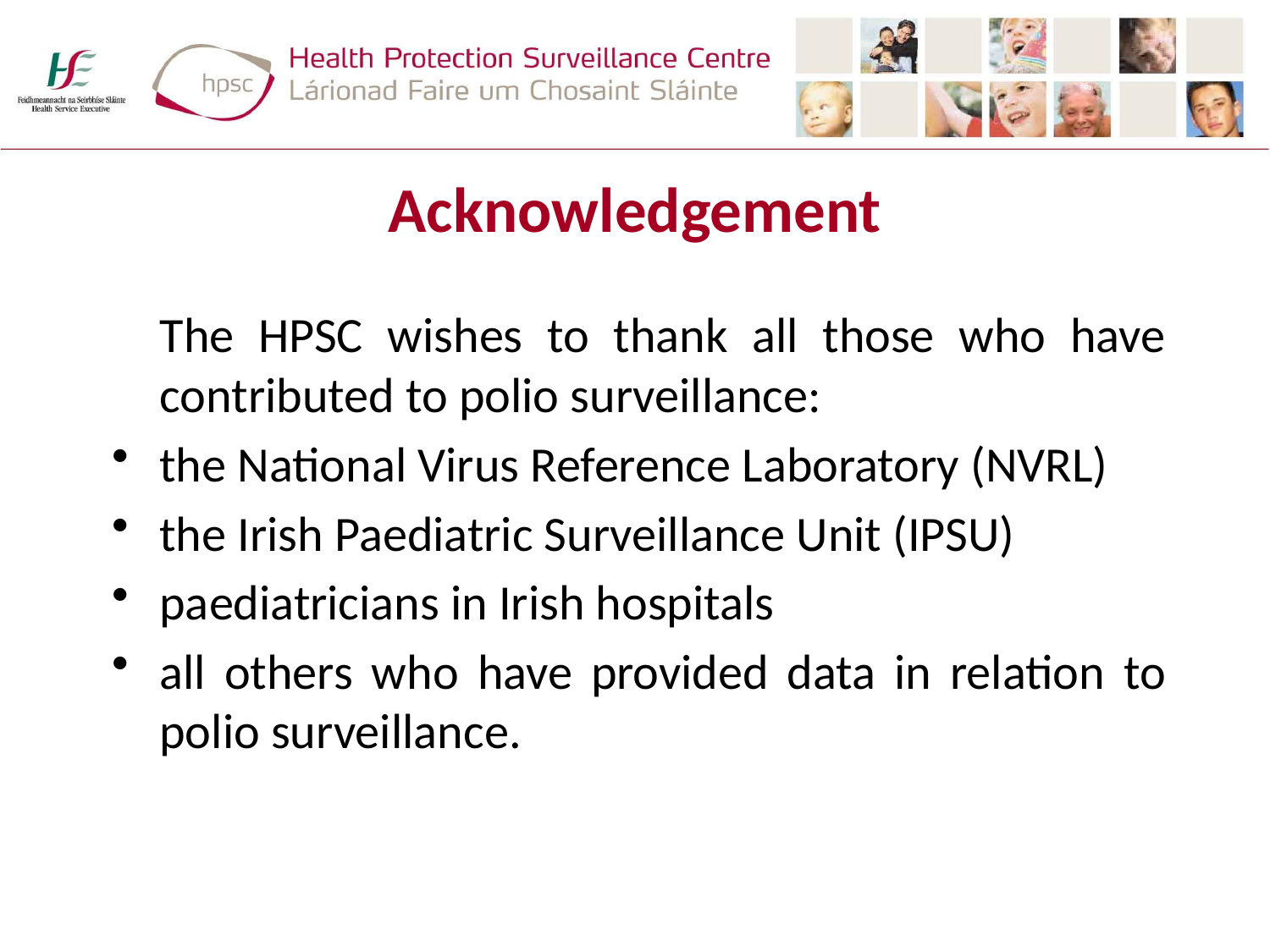

# Acknowledgement
	The HPSC wishes to thank all those who have contributed to polio surveillance:
the National Virus Reference Laboratory (NVRL)
the Irish Paediatric Surveillance Unit (IPSU)
paediatricians in Irish hospitals
all others who have provided data in relation to polio surveillance.